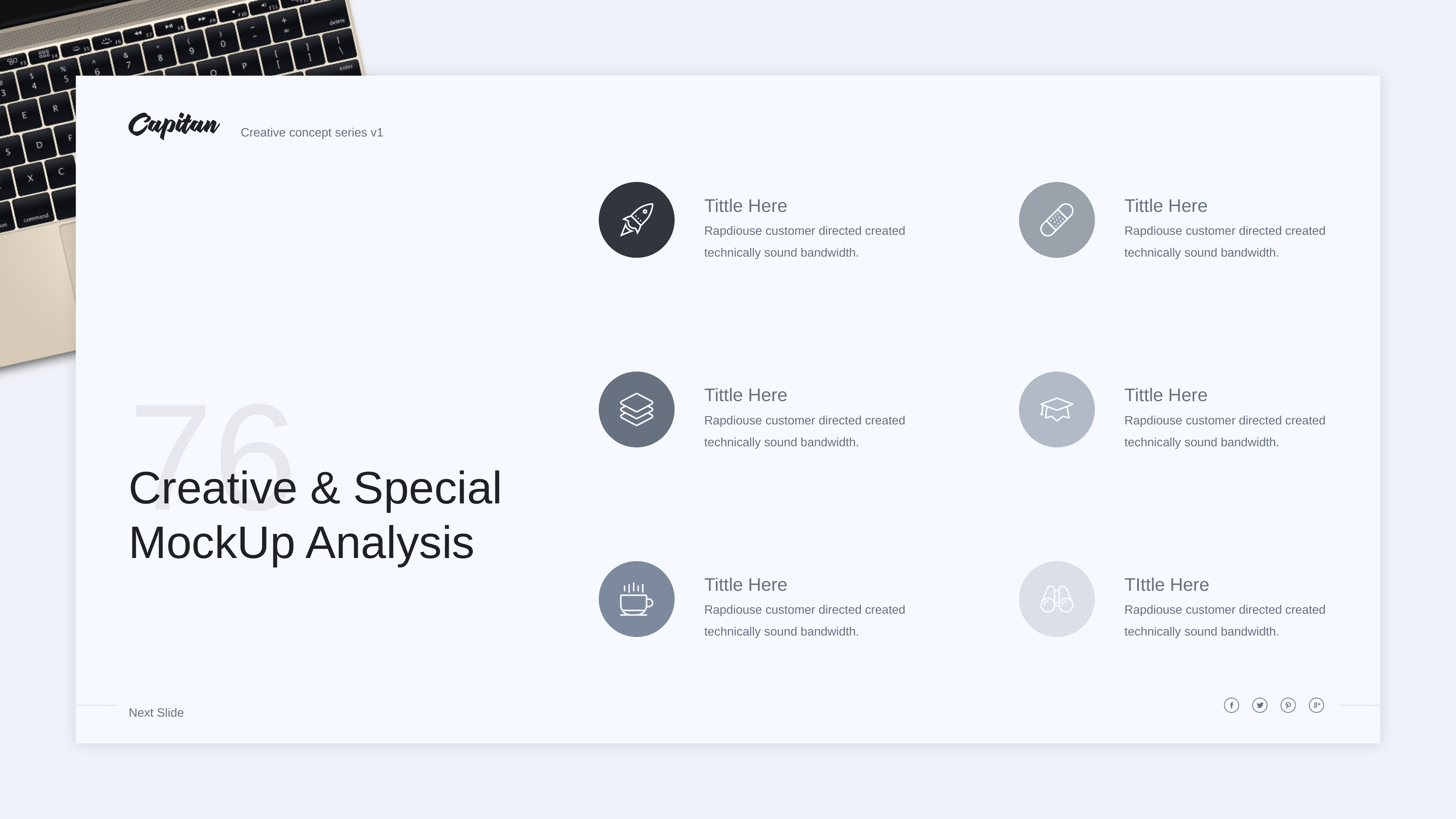

Tittle Here
Rapdiouse customer directed created
technically sound bandwidth.
Tittle Here
Rapdiouse customer directed created
technically sound bandwidth.

76

Tittle Here
Rapdiouse customer directed created
technically sound bandwidth.
Tittle Here
Rapdiouse customer directed created
technically sound bandwidth.

Creative & Special
MockUp Analysis

Tittle Here
Rapdiouse customer directed created
technically sound bandwidth.
TIttle Here
Rapdiouse customer directed created
technically sound bandwidth.